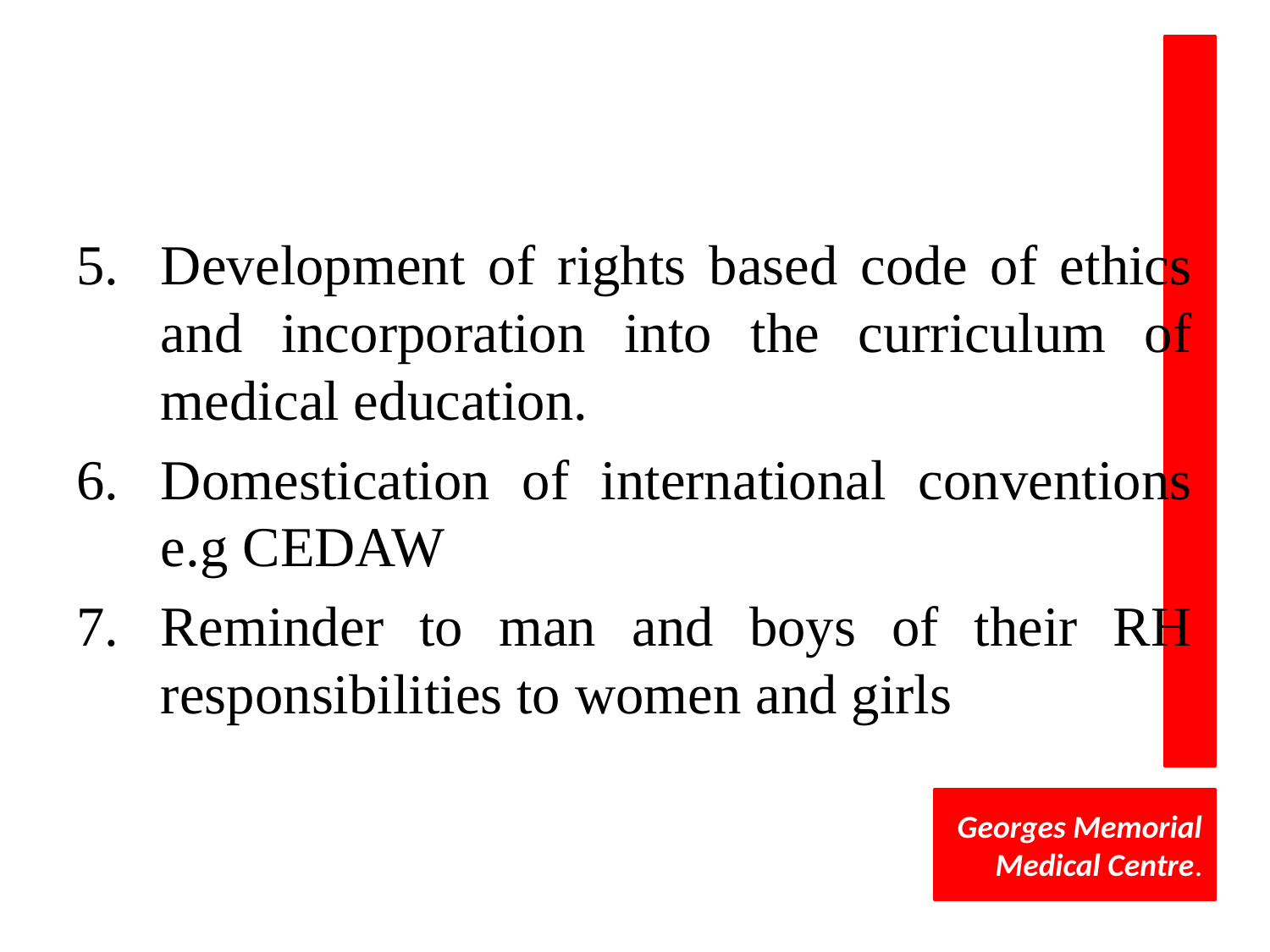

#
Development of rights based code of ethics and incorporation into the curriculum of medical education.
Domestication of international conventions e.g CEDAW
Reminder to man and boys of their RH responsibilities to women and girls